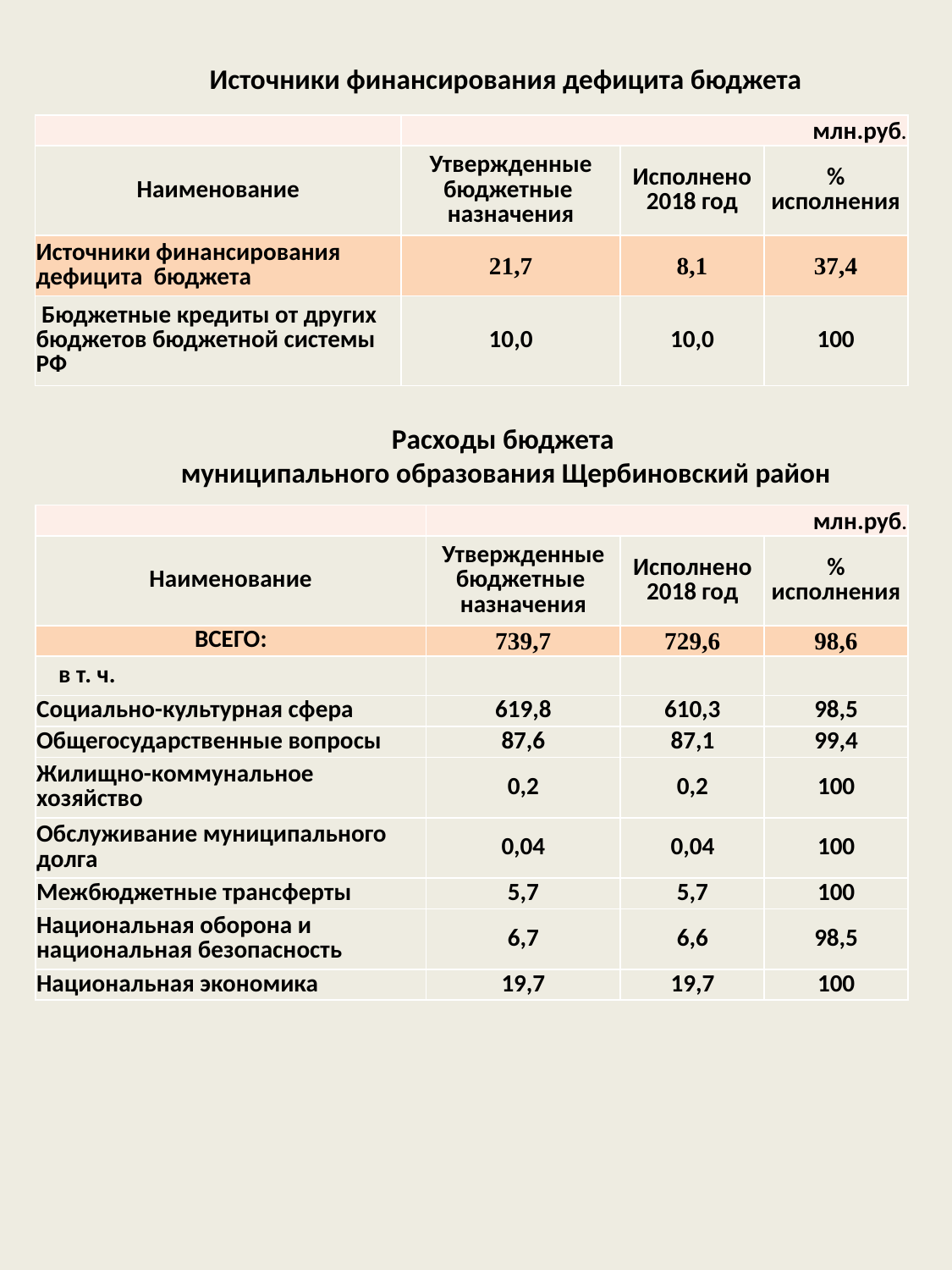

Источники финансирования дефицита бюджета
|  | млн.руб. |  |  |
| --- | --- | --- | --- |
| Наименование | Утвержденные бюджетные назначения | Исполнено 2018 год | % исполнения |
| Источники финансирования дефицита бюджета | 21,7 | 8,1 | 37,4 |
| Бюджетные кредиты от других бюджетов бюджетной системы РФ | 10,0 | 10,0 | 100 |
Расходы бюджета
муниципального образования Щербиновский район
|  | млн.руб. |  |  |
| --- | --- | --- | --- |
| Наименование | Утвержденные бюджетные назначения | Исполнено 2018 год | % исполнения |
| ВСЕГО: | 739,7 | 729,6 | 98,6 |
| в т. ч. |  |  |  |
| Социально-культурная сфера | 619,8 | 610,3 | 98,5 |
| Общегосударственные вопросы | 87,6 | 87,1 | 99,4 |
| Жилищно-коммунальное хозяйство | 0,2 | 0,2 | 100 |
| Обслуживание муниципального долга | 0,04 | 0,04 | 100 |
| Межбюджетные трансферты | 5,7 | 5,7 | 100 |
| Национальная оборона и национальная безопасность | 6,7 | 6,6 | 98,5 |
| Национальная экономика | 19,7 | 19,7 | 100 |